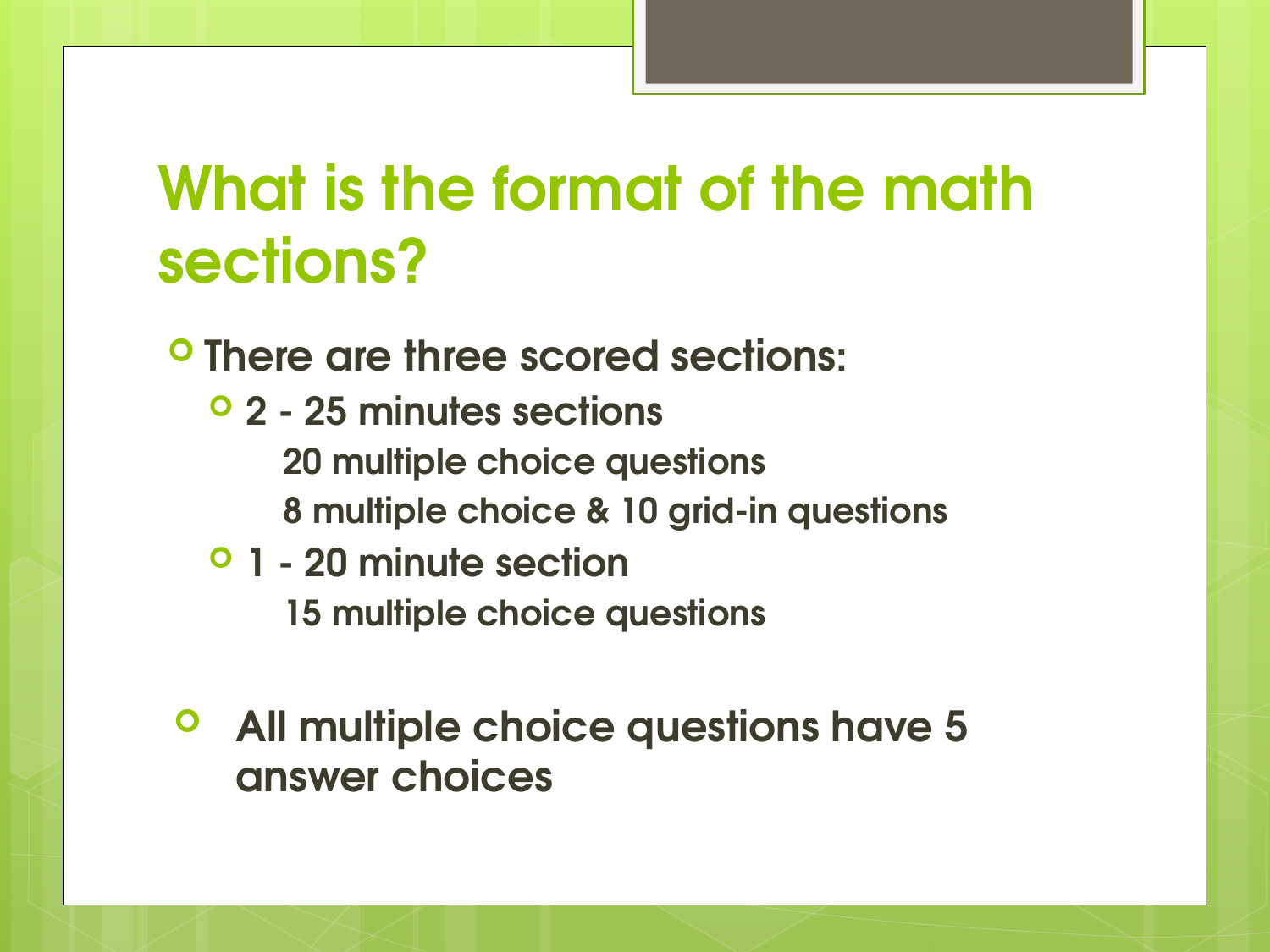

# What is the format of the math sections?
There are three scored sections:
2 - 25 minutes sections
20 multiple choice questions
8 multiple choice & 10 grid-in questions
1 - 20 minute section
15 multiple choice questions

All multiple choice questions have 5 answer choices